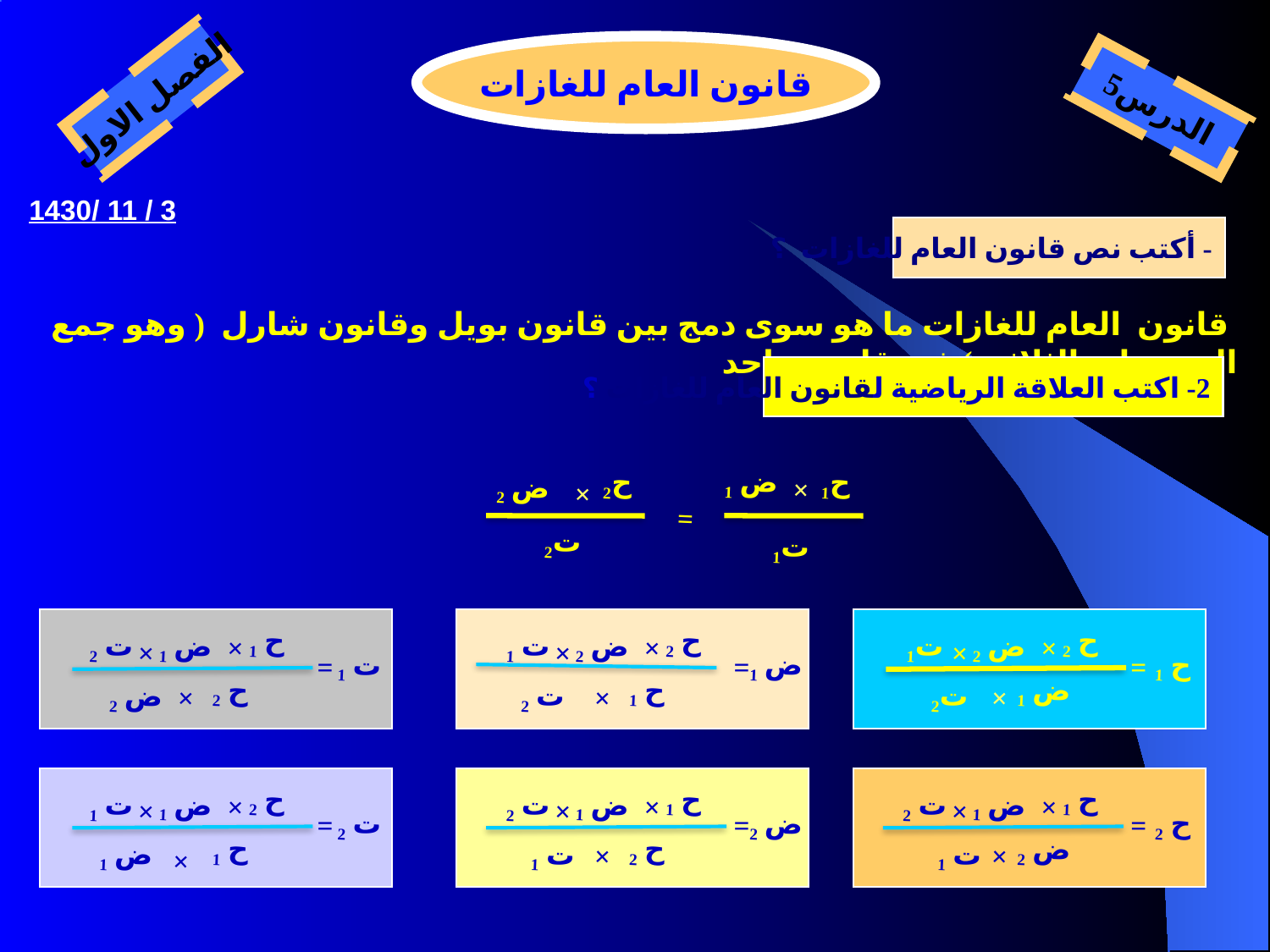

قانون العام للغازات
الفصل الاول
الدرس5
3 / 11 /1430
- أكتب نص قانون العام للغازات  ؟
 قانون  العام للغازات ما هو سوى دمج بين قانون بويل وقانون شارل  ( وهو جمع المتغيرات الثلاثة  ) في قانون واحد

2- اكتب العلاقة الرياضية لقانون العام للغازات ؟

ح2
ض 1
ح1
ض 2
×
×
=
ت2
ت1
ح 1
ح 2
ح 2
ت 2
ض 1
×
ت 1
ض 2
×
ت1
ض 2
×
×
×
×

=
ت 1
=
ض 1
=
ح 1
ح 2
ح 1
ض 1
ض 2
×
ت 2
×
ت2
×
ح 2
ح 1
ح 1
ت 1
ض 1
×
ت 2
ض 1
×
ت 2
ض 1
×
×
×
×

=
ت 2
=
ض 2
=
ح 2
ح 1
ح 2
ض 2
ض 1
ت 1
×
ت 1
×
×